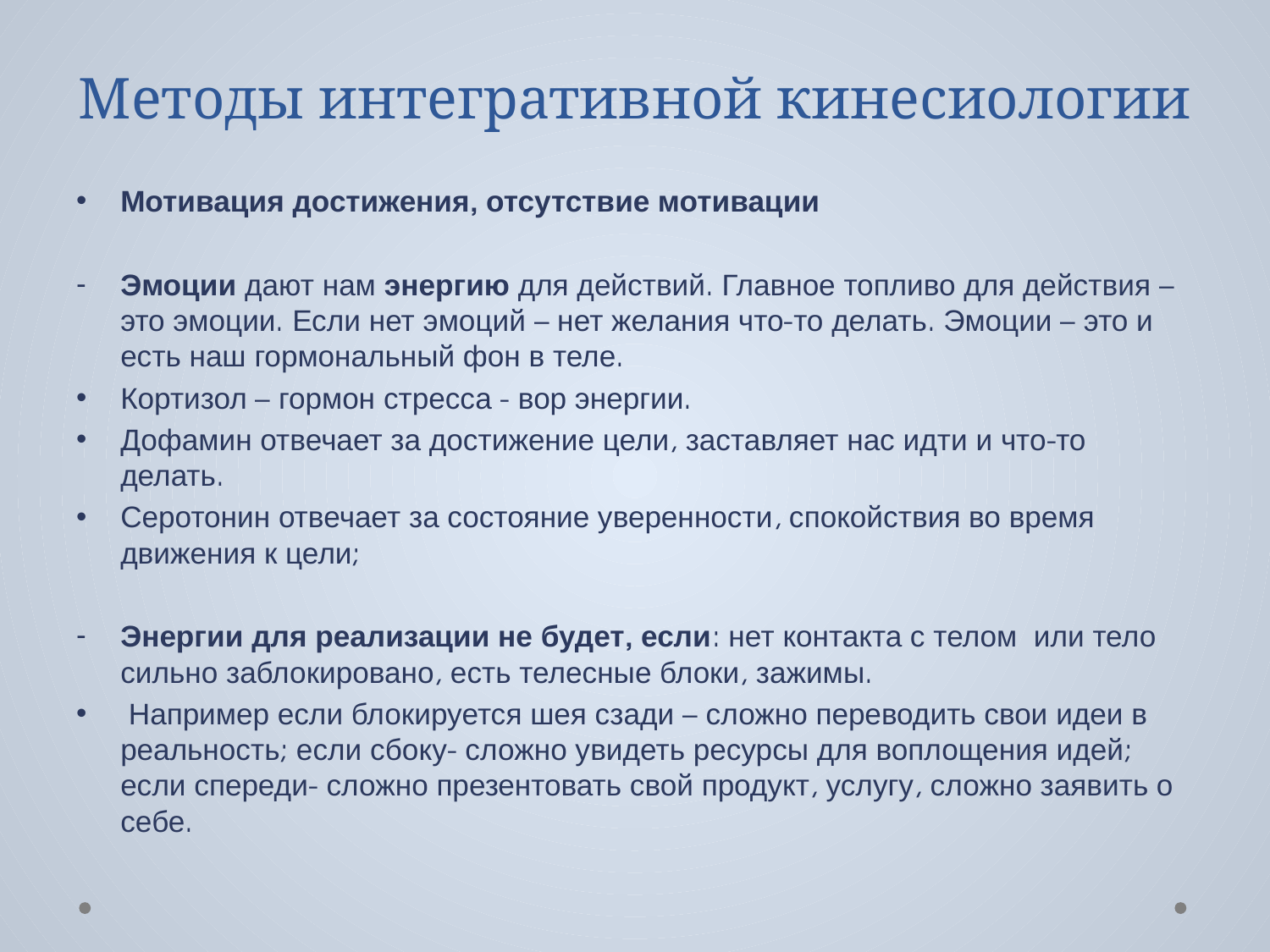

# Методы интегративной кинесиологии
Мотивация достижения, отсутствие мотивации

Эмоции дают нам энергию для действий. Главное топливо для действия – это эмоции. Если нет эмоций – нет желания что-то делать. Эмоции – это и есть наш гормональный фон в теле.
Кортизол – гормон стресса - вор энергии.
Дофамин отвечает за достижение цели, заставляет нас идти и что-то делать.
Серотонин отвечает за состояние уверенности, спокойствия во время движения к цели;

Энергии для реализации не будет, если: нет контакта с телом  или тело сильно заблокировано, есть телесные блоки, зажимы.
 Например если блокируется шея сзади – сложно переводить свои идеи в реальность; если сбоку- сложно увидеть ресурсы для воплощения идей; если спереди- сложно презентовать свой продукт, услугу, сложно заявить о себе.